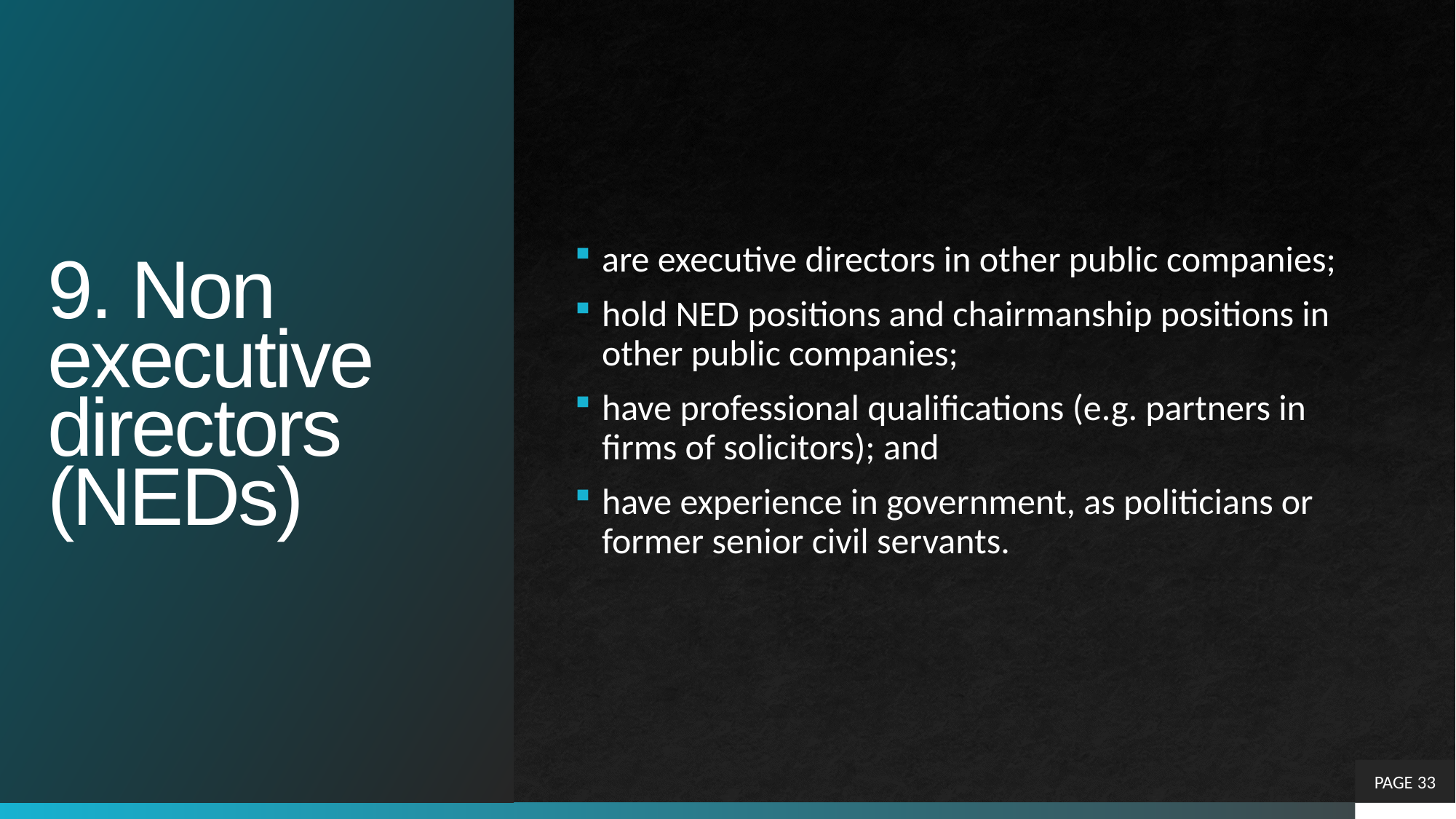

# 9. Non executive directors (NEDs)
are executive directors in other public companies;
hold NED positions and chairmanship positions in other public companies;
have professional qualifications (e.g. partners in firms of solicitors); and
have experience in government, as politicians or former senior civil servants.
PAGE 33